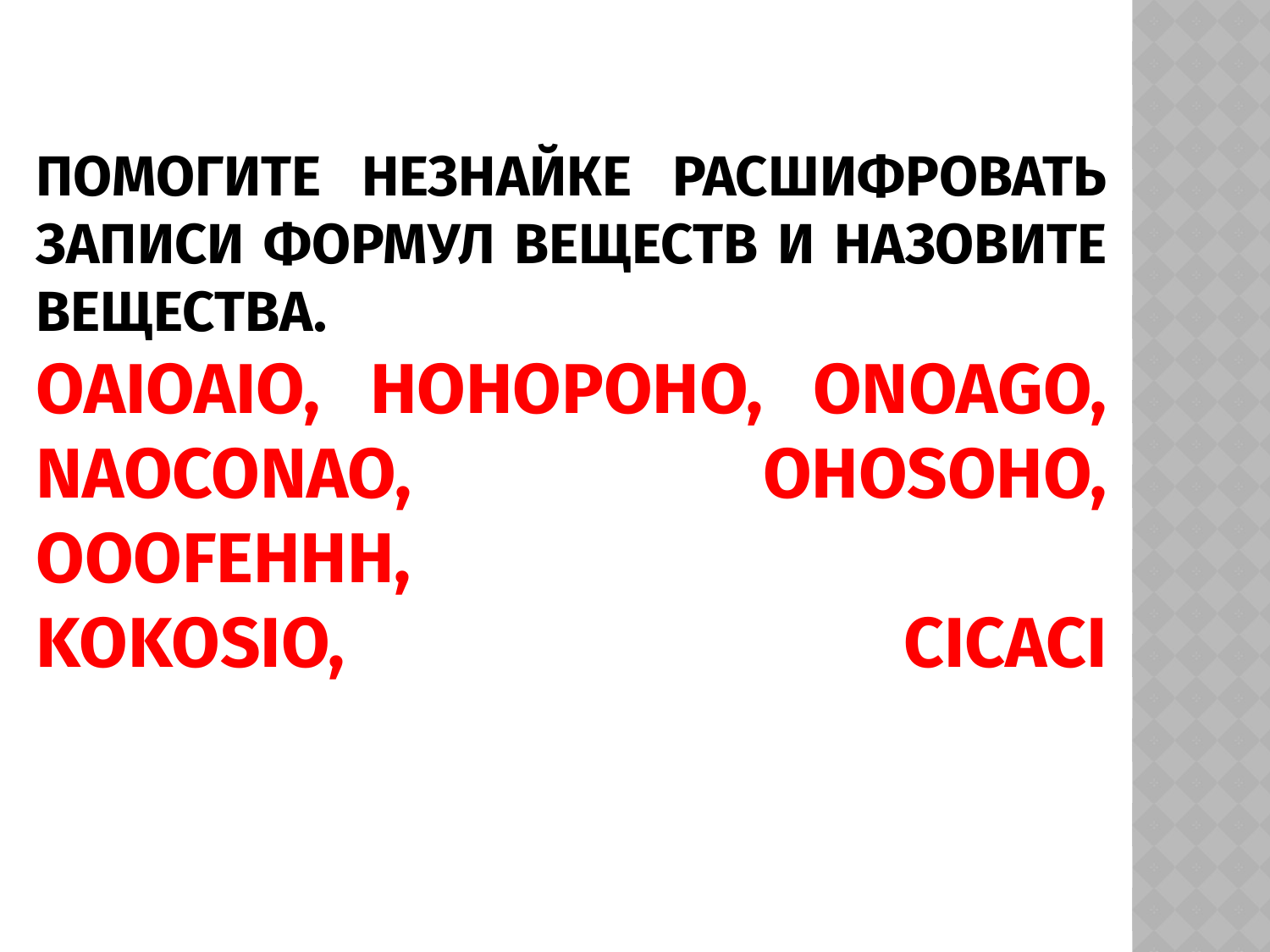

# Помогите Незнайке расшифровать записи формул веществ и назовите вещества. OAIOAIO, HOHOPOHO, ONOAgO, NaOCONaO, OHOSOHO, OOOFeHHH, KOKOSiO, CICaCI